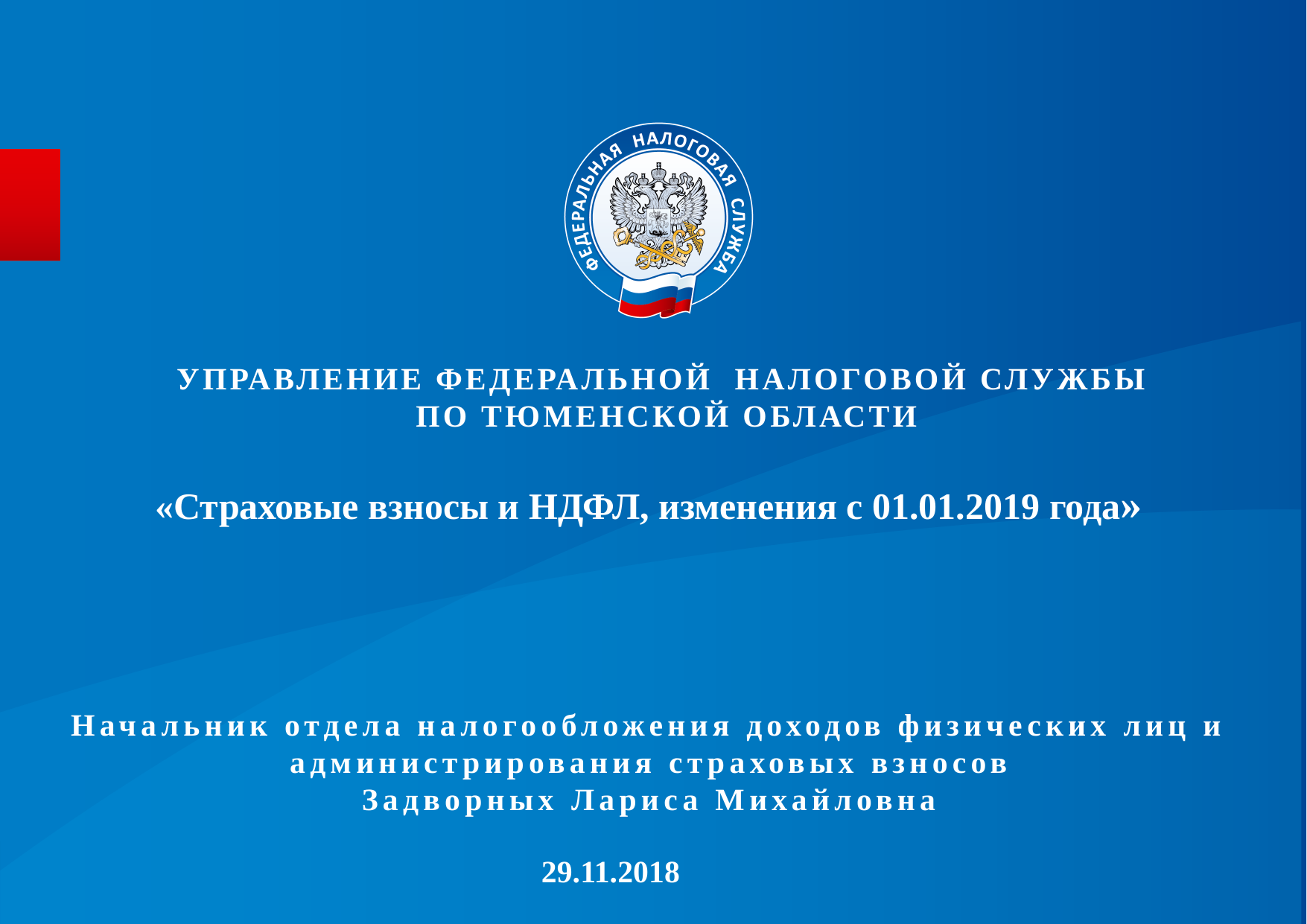

УПРАВЛЕНИЕ ФЕДЕРАЛЬНОЙ  НАЛОГОВОЙ СЛУЖБЫ
ПО ТЮМЕНСКОЙ ОБЛАСТИ
«Страховые взносы и НДФЛ, изменения с 01.01.2019 года»
Начальник отдела налогообложения доходов физических лиц и администрирования страховых взносов
Задворных Лариса Михайловна
29.11.2018